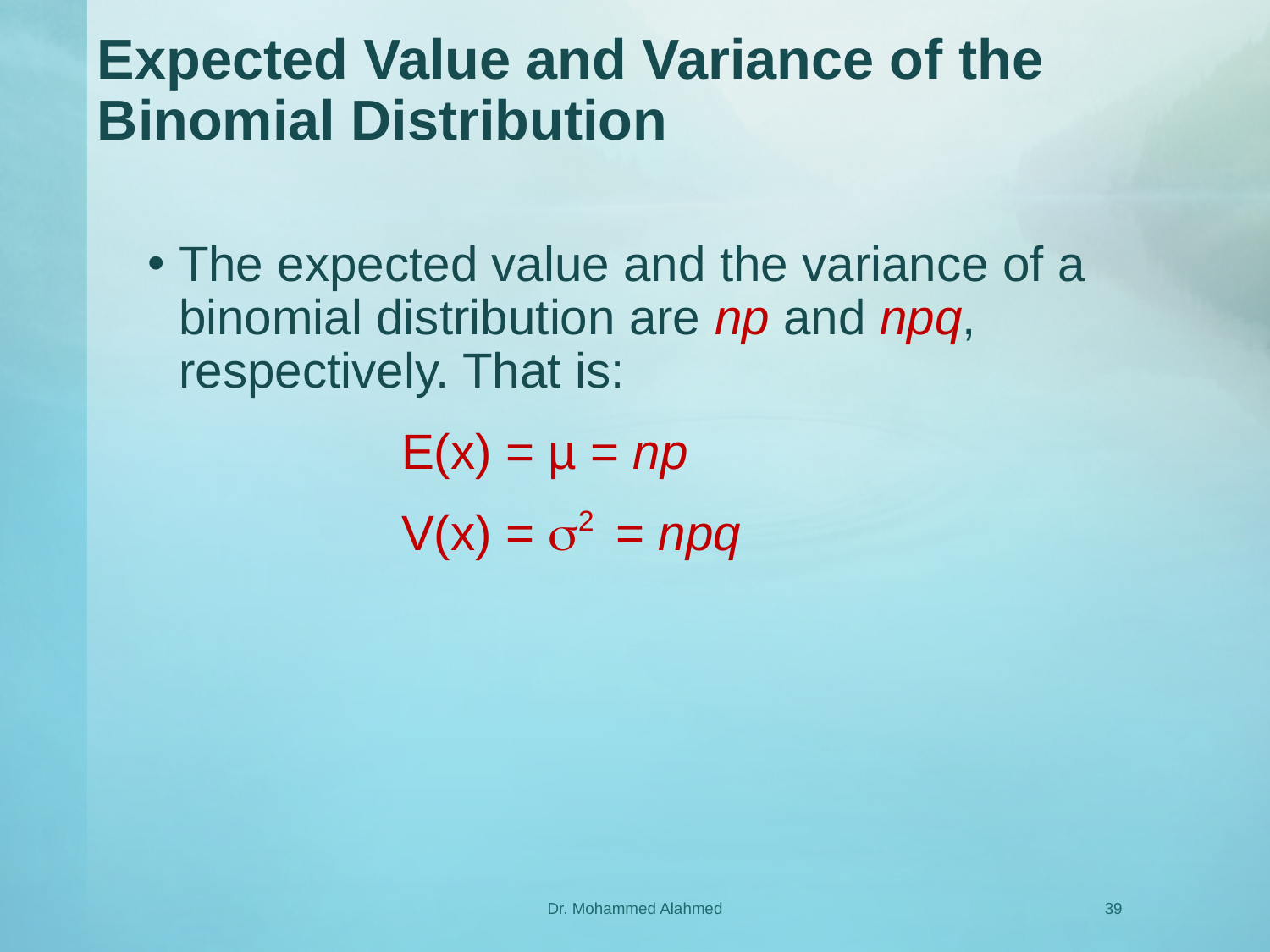

# Expected Value and Variance of the Binomial Distribution
The expected value and the variance of a binomial distribution are np and npq, respectively. That is:
		E(x) = µ = np
		V(x) = σ2  = npq
Dr. Mohammed Alahmed
39